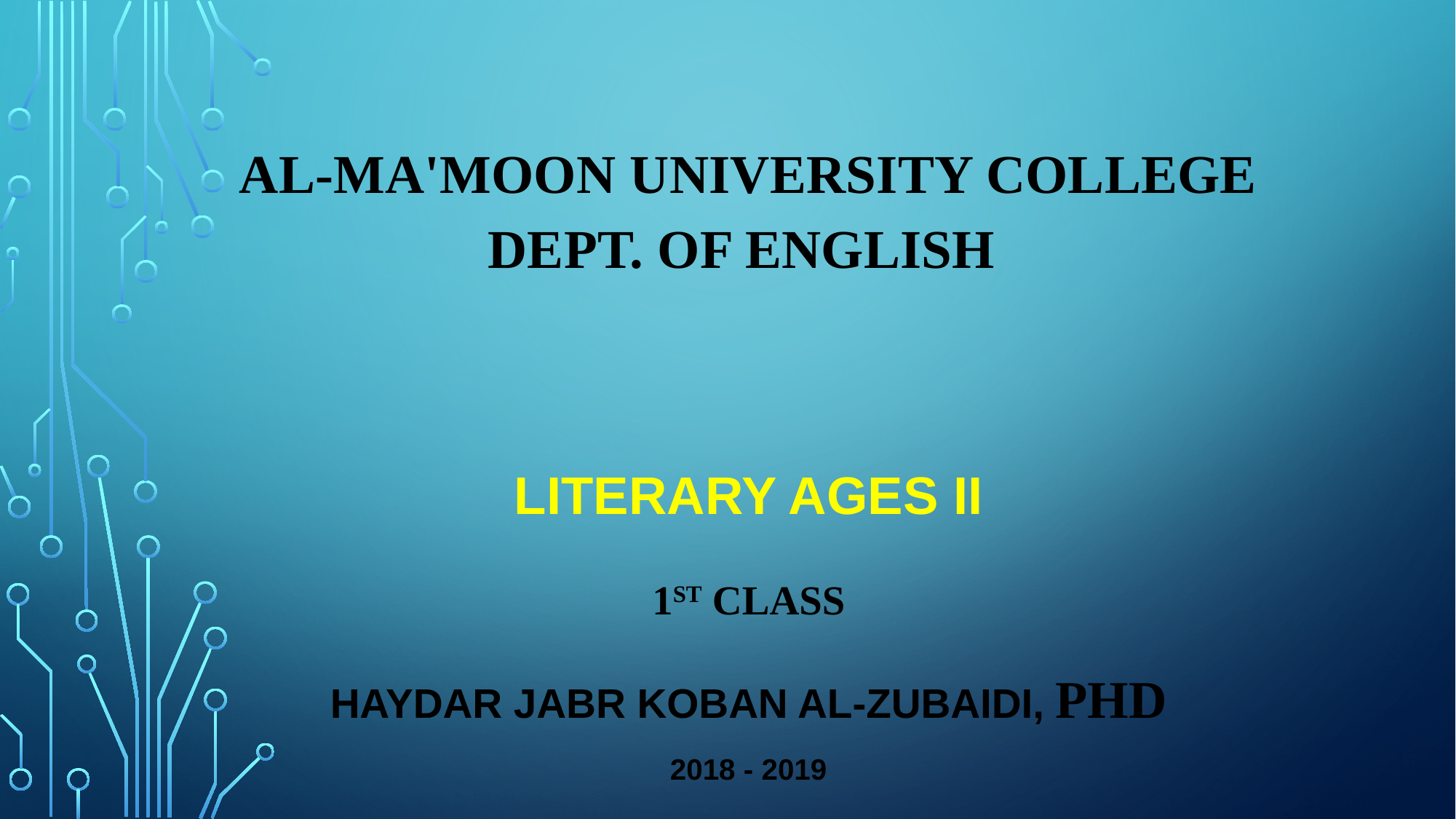

# Al-Ma'moon University College Dept. of ENGLISH
 literary ages ii
1ST CLASS
HAYDAR JABR KOBAN Al-ZUBAIDi, PhD
2018 - 2019